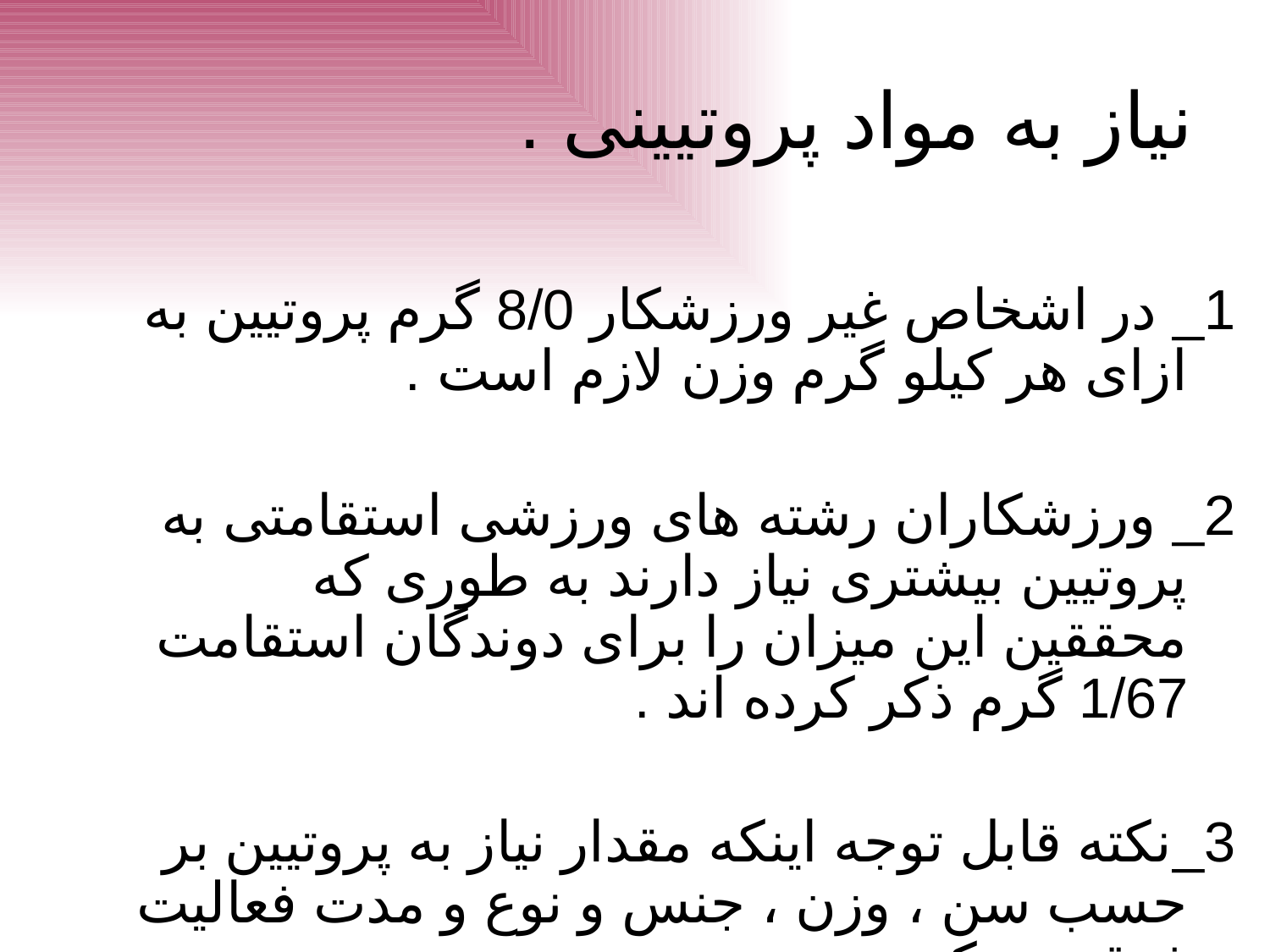

نیاز به مواد پروتیینی .
1_ در اشخاص غیر ورزشکار 8/0 گرم پروتیین به ازای هر کیلو گرم وزن لازم است .

2_ ورزشکاران رشته های ورزشی استقامتی به پروتیین بیشتری نیاز دارند به طوری که محققین این میزان را برای دوندگان استقامت 1/67 گرم ذکر کرده اند .

3_نکته قابل توجه اینکه مقدار نیاز به پروتیین بر حسب سن ، وزن ، جنس و نوع و مدت فعالیت فرق می کند .